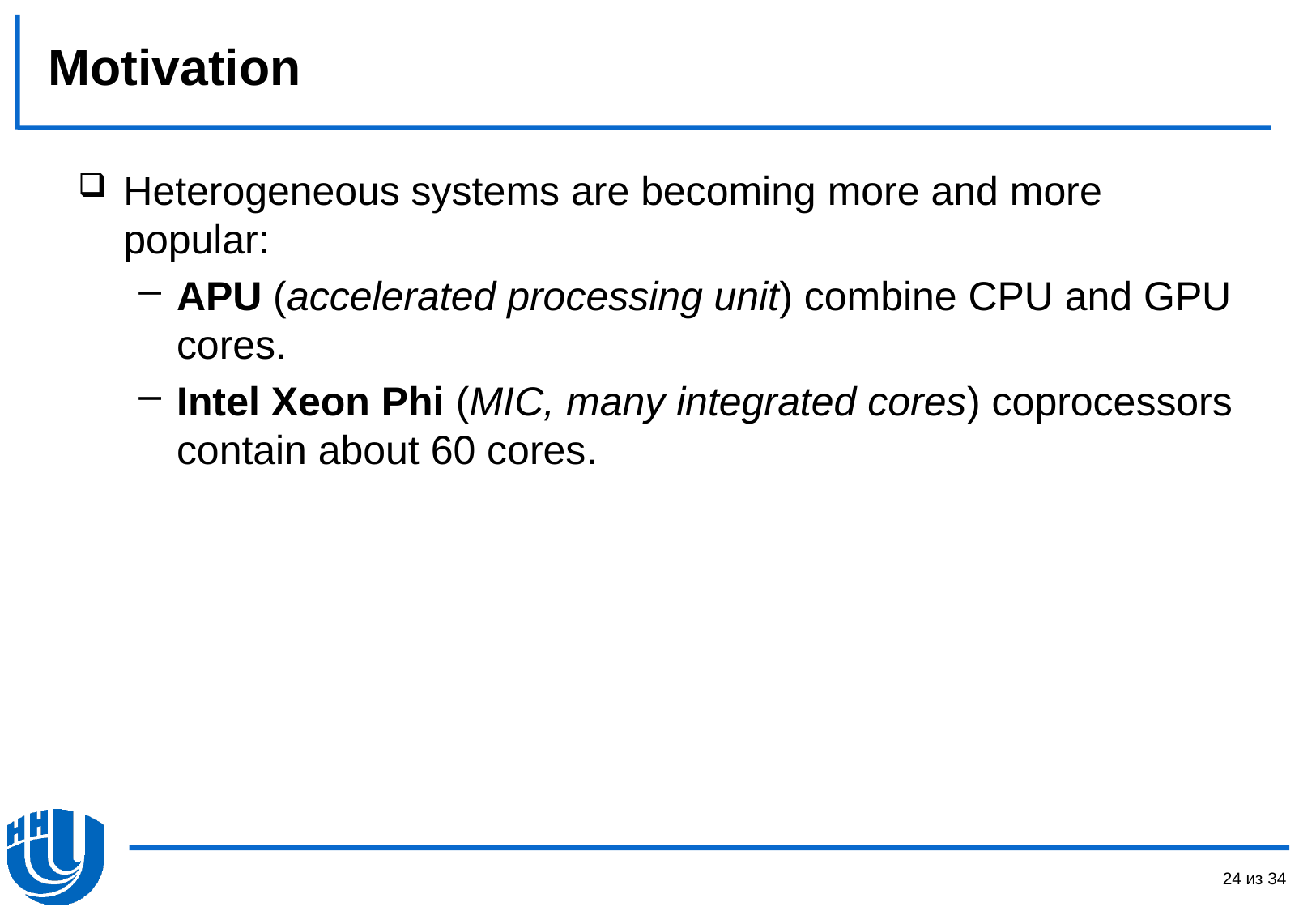

# Motivation
Heterogeneous systems are becoming more and more popular:
APU (accelerated processing unit) combine CPU and GPU cores.
Intel Xeon Phi (MIC, many integrated cores) coprocessors contain about 60 cores.
24